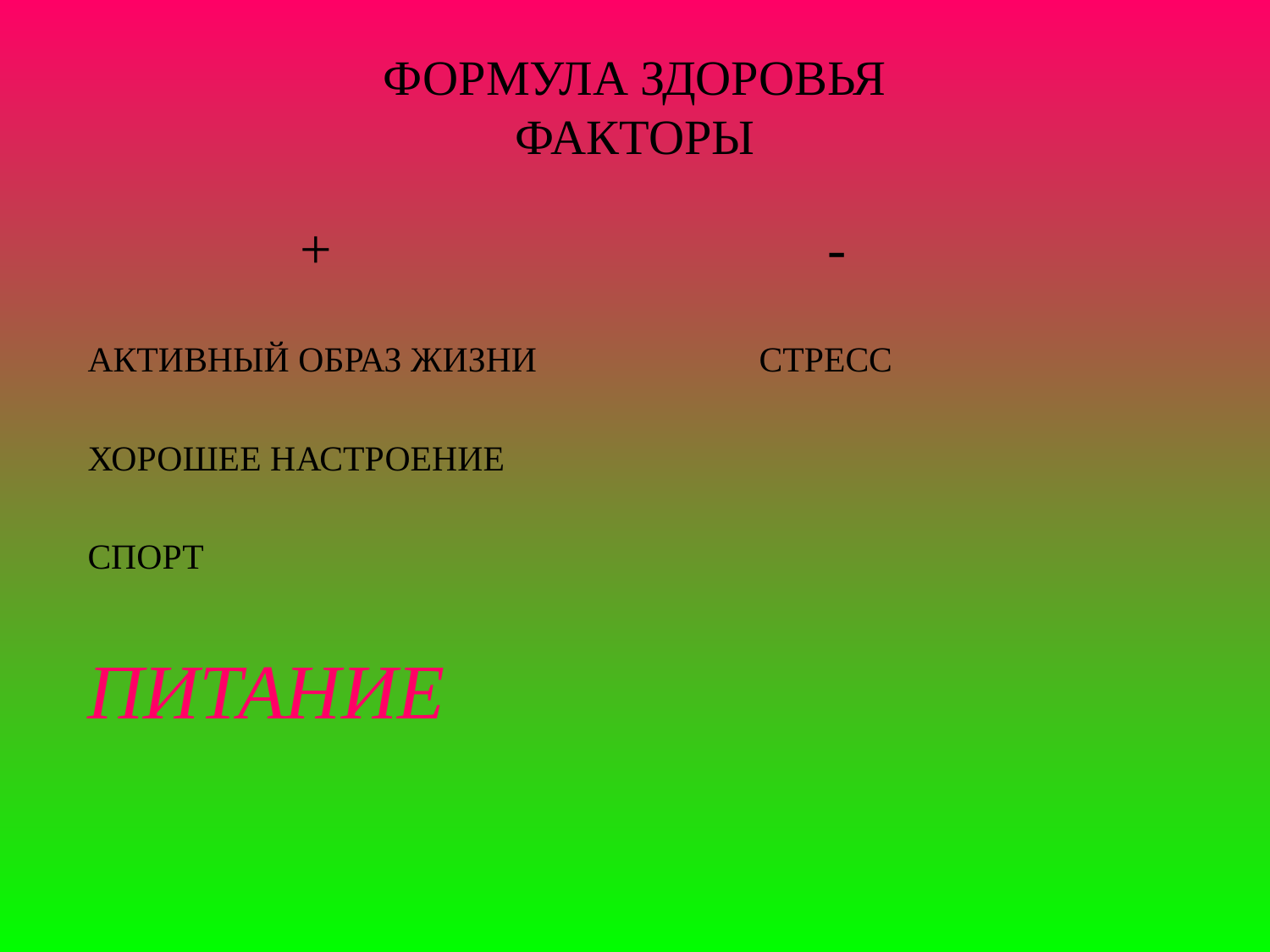

# ФОРМУЛА ЗДОРОВЬЯ ФАКТОРЫ
               +                                   -

АКТИВНЫЙ ОБРАЗ ЖИЗНИ                         СТРЕСС

ХОРОШЕЕ НАСТРОЕНИЕ

СПОРТ

ПИТАНИЕ